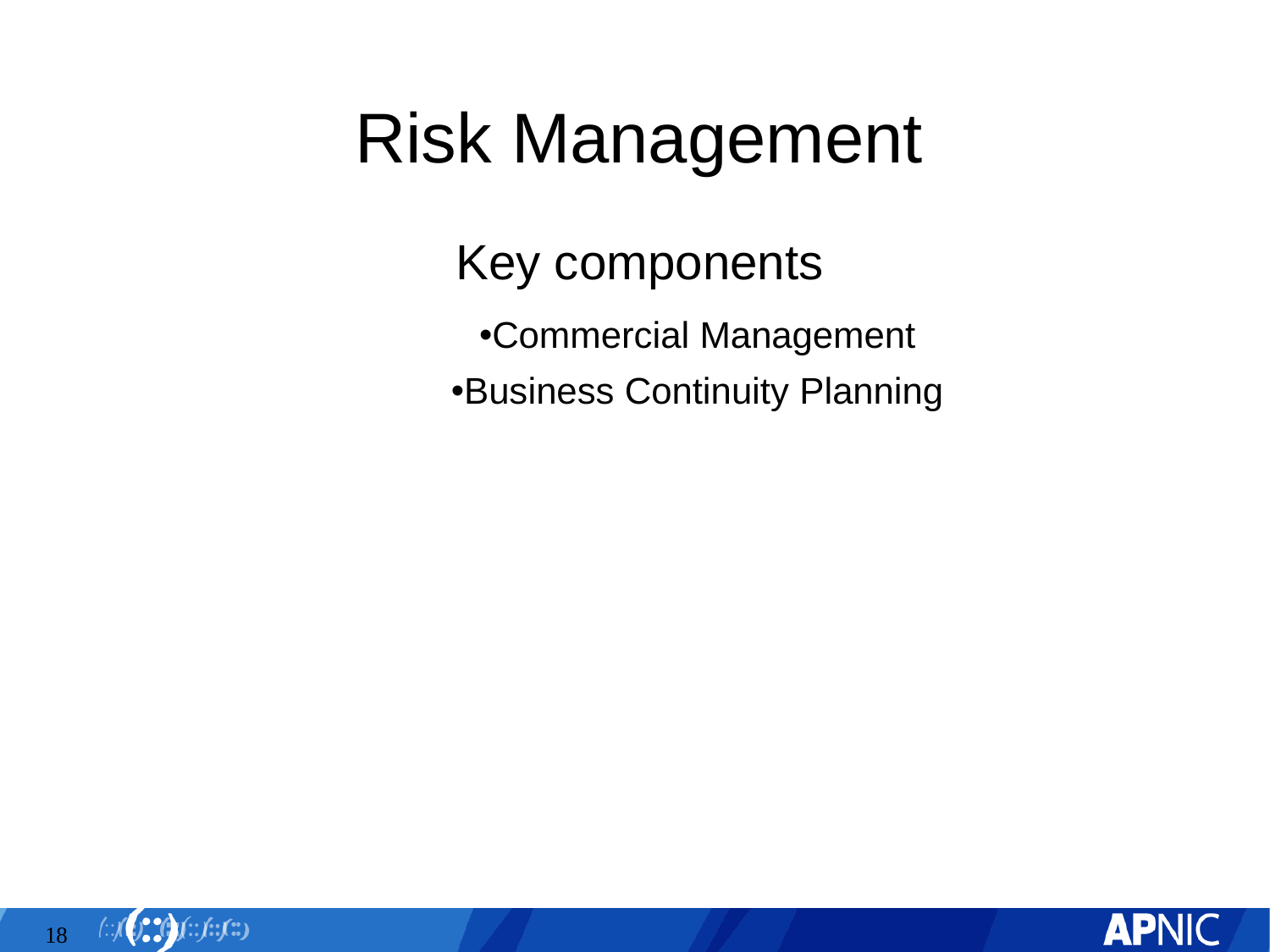

# Risk Management
Key components
Commercial Management
Business Continuity Planning

18